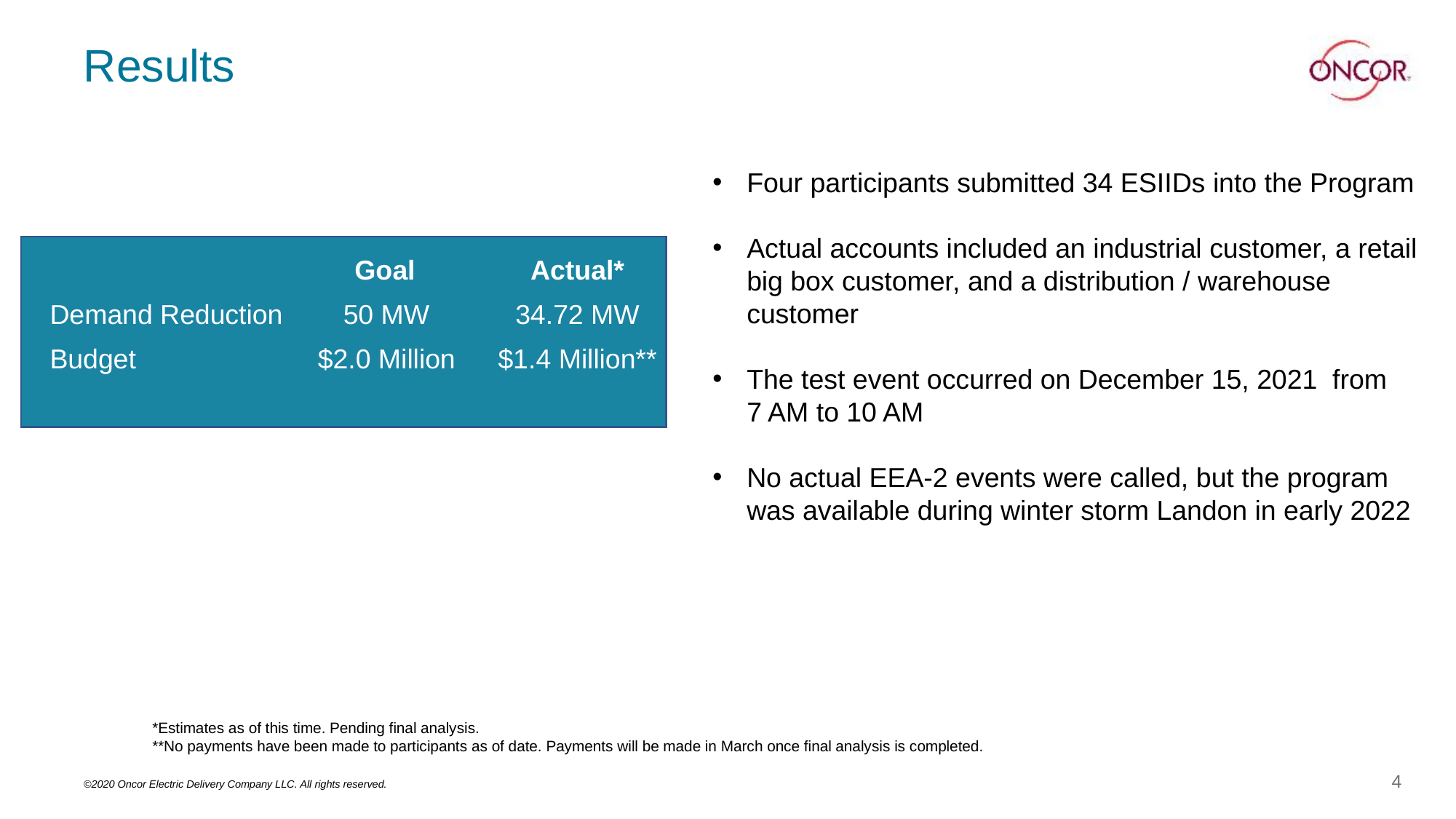

# Results
Four participants submitted 34 ESIIDs into the Program

Actual accounts included an industrial customer, a retail big box customer, and a distribution / warehouse customer

The test event occurred on December 15, 2021  from     7 AM to 10 AM

No actual EEA-2 events were called, but the program was available during winter storm Landon in early 2022

|  | Goal | Actual\* |
| --- | --- | --- |
| Demand Reduction | 50 MW | 34.72 MW |
| Budget | $2.0 Million | $1.4 Million\*\* |
|  |  |  |
*Estimates as of this time. Pending final analysis.
**No payments have been made to participants as of date. Payments will be made in March once final analysis is completed.
©2020 Oncor Electric Delivery Company LLC. All rights reserved.
4